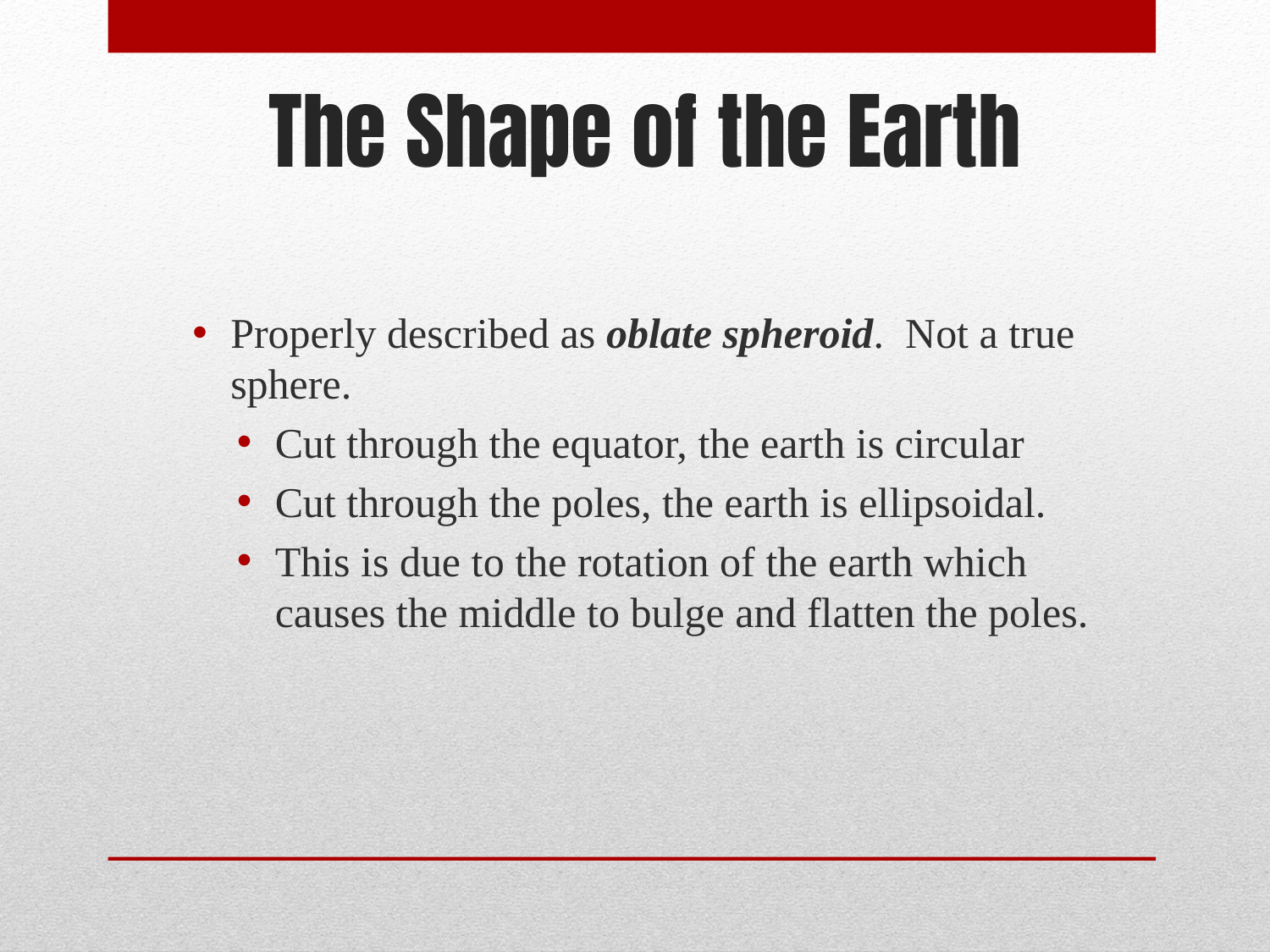

The Shape of the Earth
Properly described as oblate spheroid.  Not a true sphere.
Cut through the equator, the earth is circular
Cut through the poles, the earth is ellipsoidal.
This is due to the rotation of the earth which causes the middle to bulge and flatten the poles.